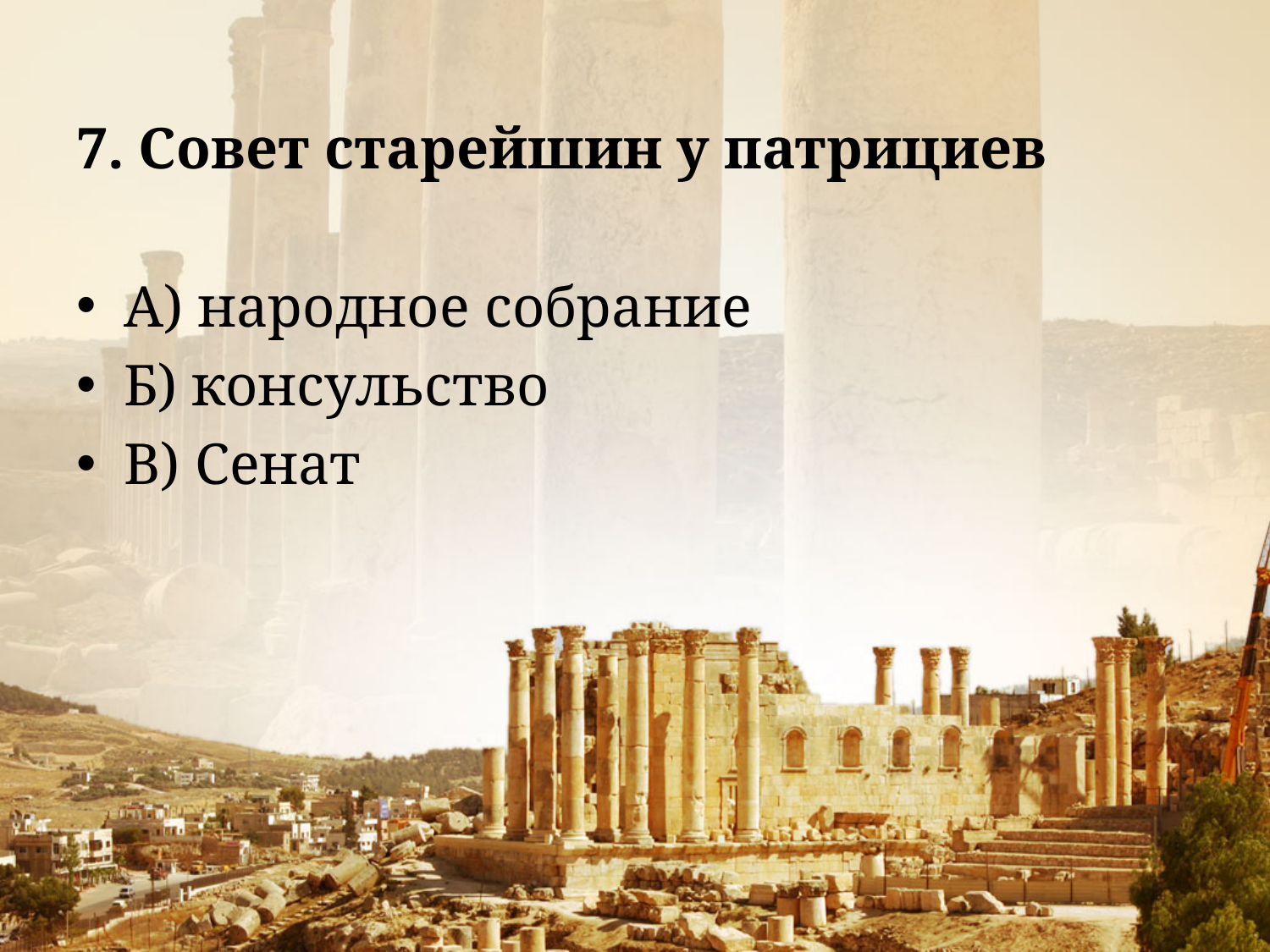

#
7. Совет старейшин у патрициев

А) народное собрание
Б) консульство
В) Сенат